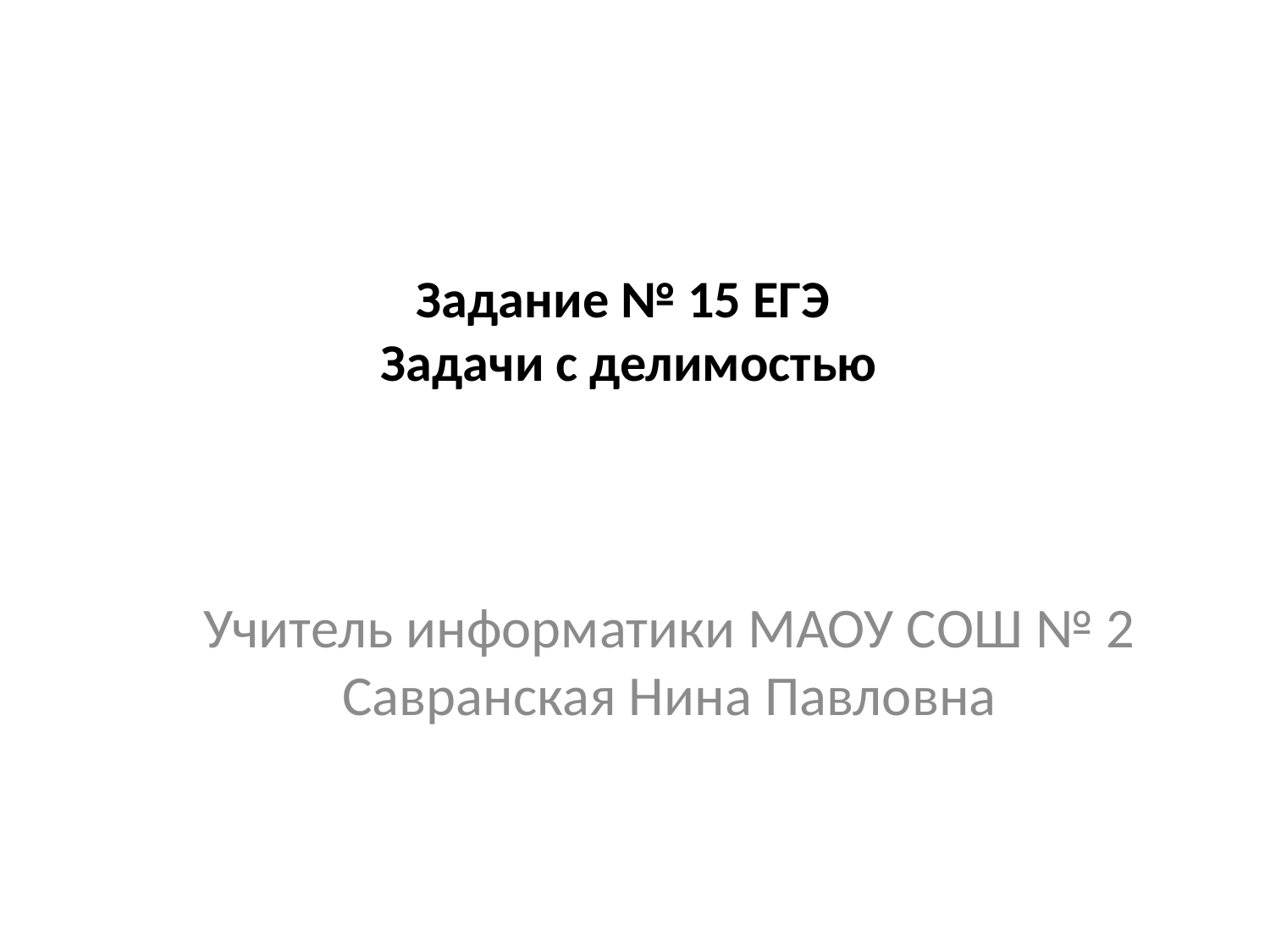

# Задание № 15 ЕГЭ Задачи с делимостью
Учитель информатики МАОУ СОШ № 2 Савранская Нина Павловна